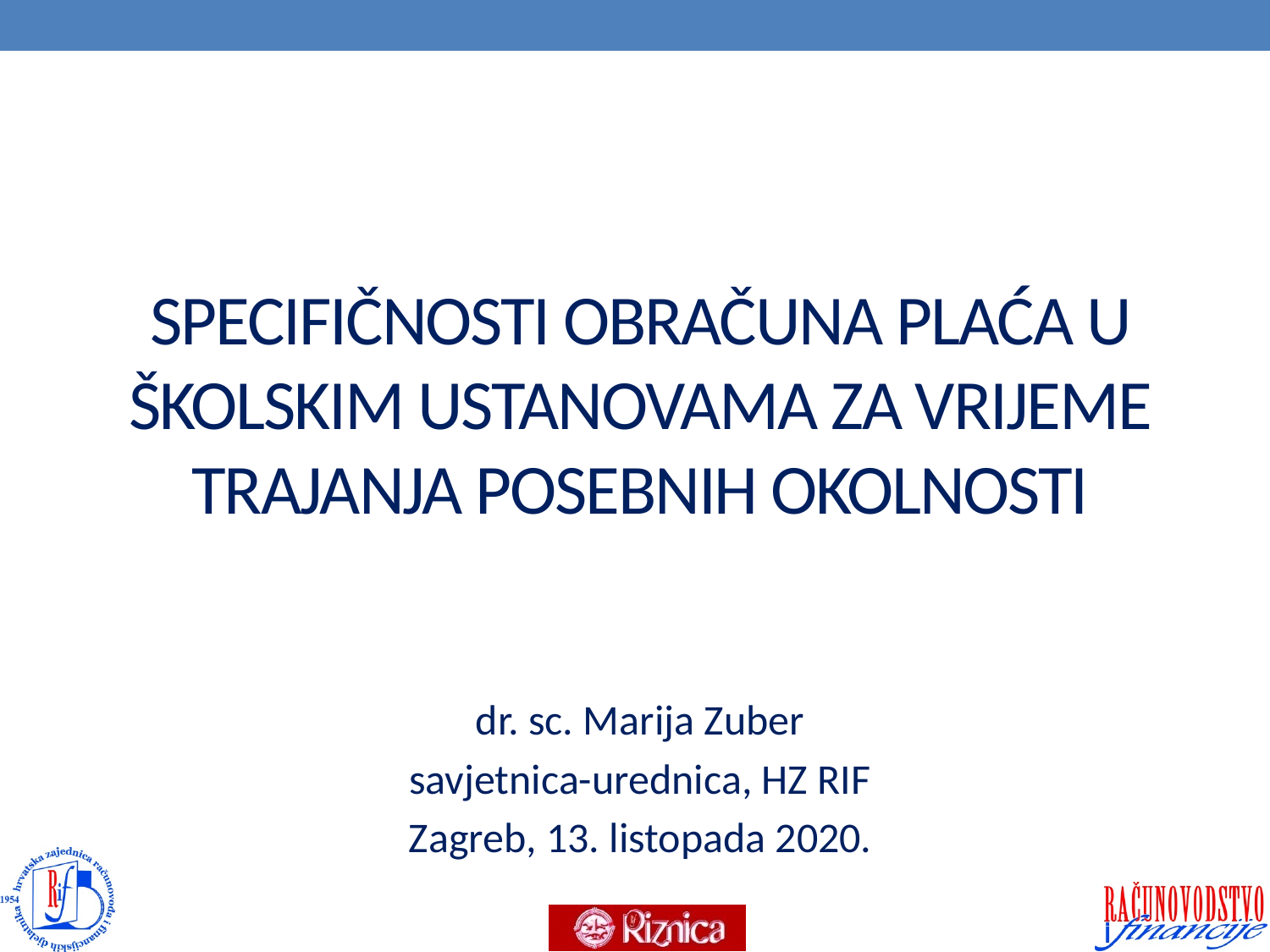

# SPECIFIČNOSTI OBRAČUNA PLAĆA U ŠKOLSKIM USTANOVAMA ZA VRIJEME TRAJANJA POSEBNIH OKOLNOSTI
dr. sc. Marija Zuber
savjetnica-urednica, HZ RIF
Zagreb, 13. listopada 2020.